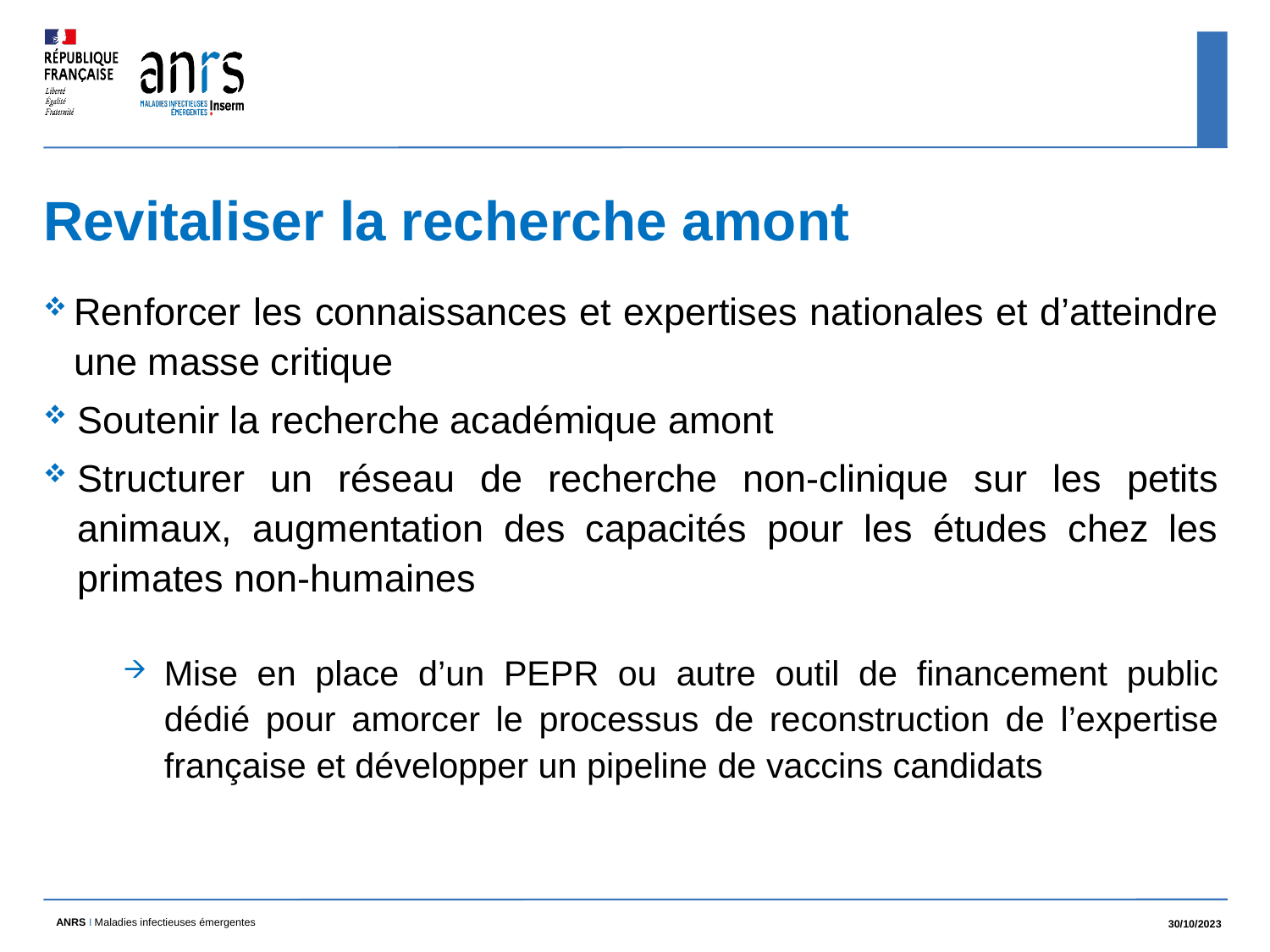

Revitaliser la recherche amont
Renforcer les connaissances et expertises nationales et d’atteindre une masse critique
Soutenir la recherche académique amont
Structurer un réseau de recherche non-clinique sur les petits animaux, augmentation des capacités pour les études chez les primates non-humaines

Mise en place d’un PEPR ou autre outil de financement public dédié pour amorcer le processus de reconstruction de l’expertise française et développer un pipeline de vaccins candidats